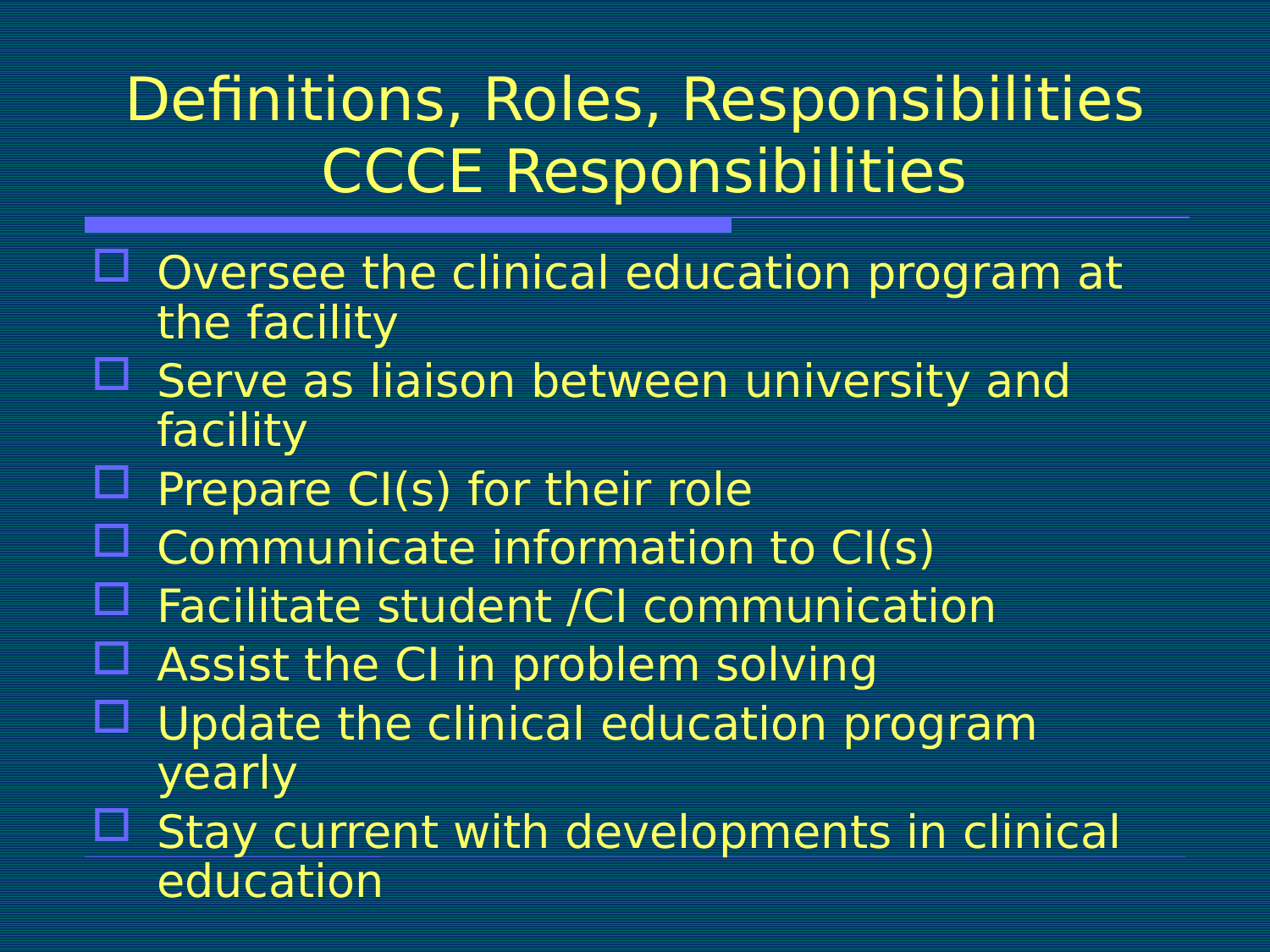

# Definitions, Roles, Responsibilities CCCE Responsibilities
Oversee the clinical education program at the facility
Serve as liaison between university and facility
Prepare CI(s) for their role
Communicate information to CI(s)
Facilitate student /CI communication
Assist the CI in problem solving
Update the clinical education program yearly
Stay current with developments in clinical education